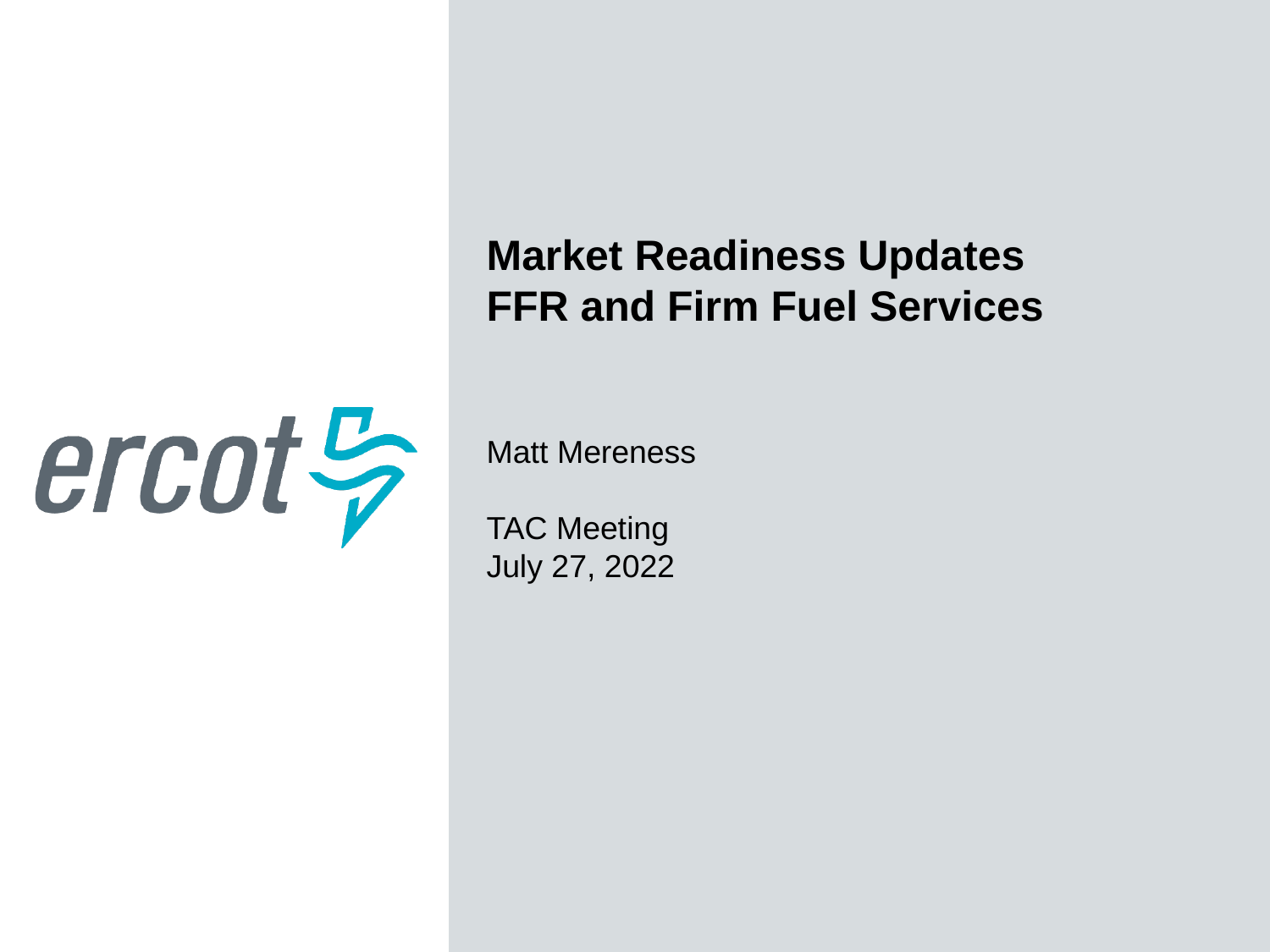

Market Readiness Updates
FFR and Firm Fuel Services

Matt Mereness

TAC Meeting
July 27, 2022